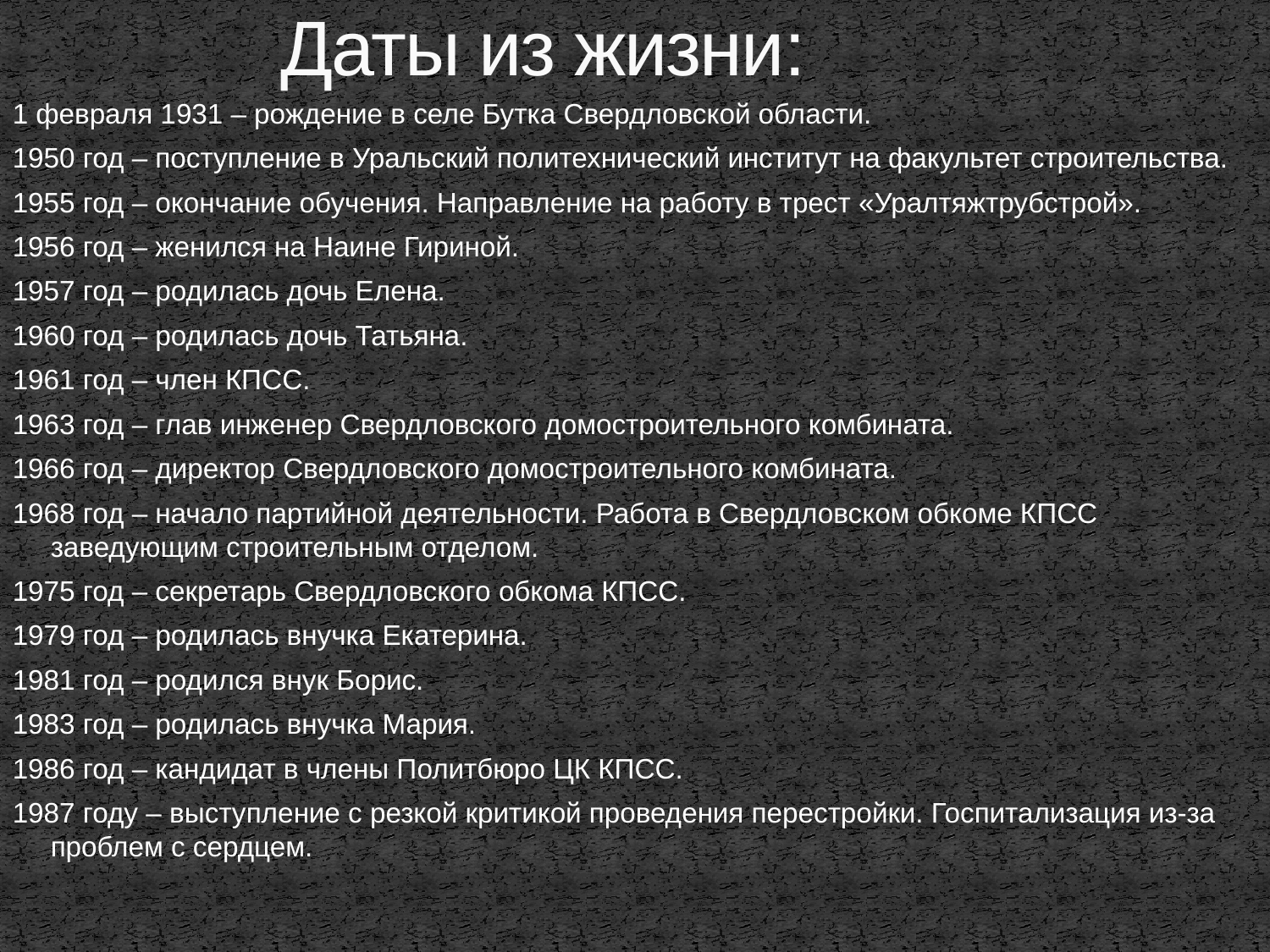

# Даты из жизни:
1 февраля 1931 – рождение в селе Бутка Свердловской области.
1950 год – поступление в Уральский политехнический институт на факультет строительства.
1955 год – окончание обучения. Направление на работу в трест «Уралтяжтрубстрой».
1956 год – женился на Наине Гириной.
1957 год – родилась дочь Елена.
1960 год – родилась дочь Татьяна.
1961 год – член КПСС.
1963 год – глав инженер Свердловского домостроительного комбината.
1966 год – директор Свердловского домостроительного комбината.
1968 год – начало партийной деятельности. Работа в Свердловском обкоме КПСС заведующим строительным отделом.
1975 год – секретарь Свердловского обкома КПСС.
1979 год – родилась внучка Екатерина.
1981 год – родился внук Борис.
1983 год – родилась внучка Мария.
1986 год – кандидат в члены Политбюро ЦК КПСС.
1987 году – выступление с резкой критикой проведения перестройки. Госпитализация из-за проблем с сердцем.